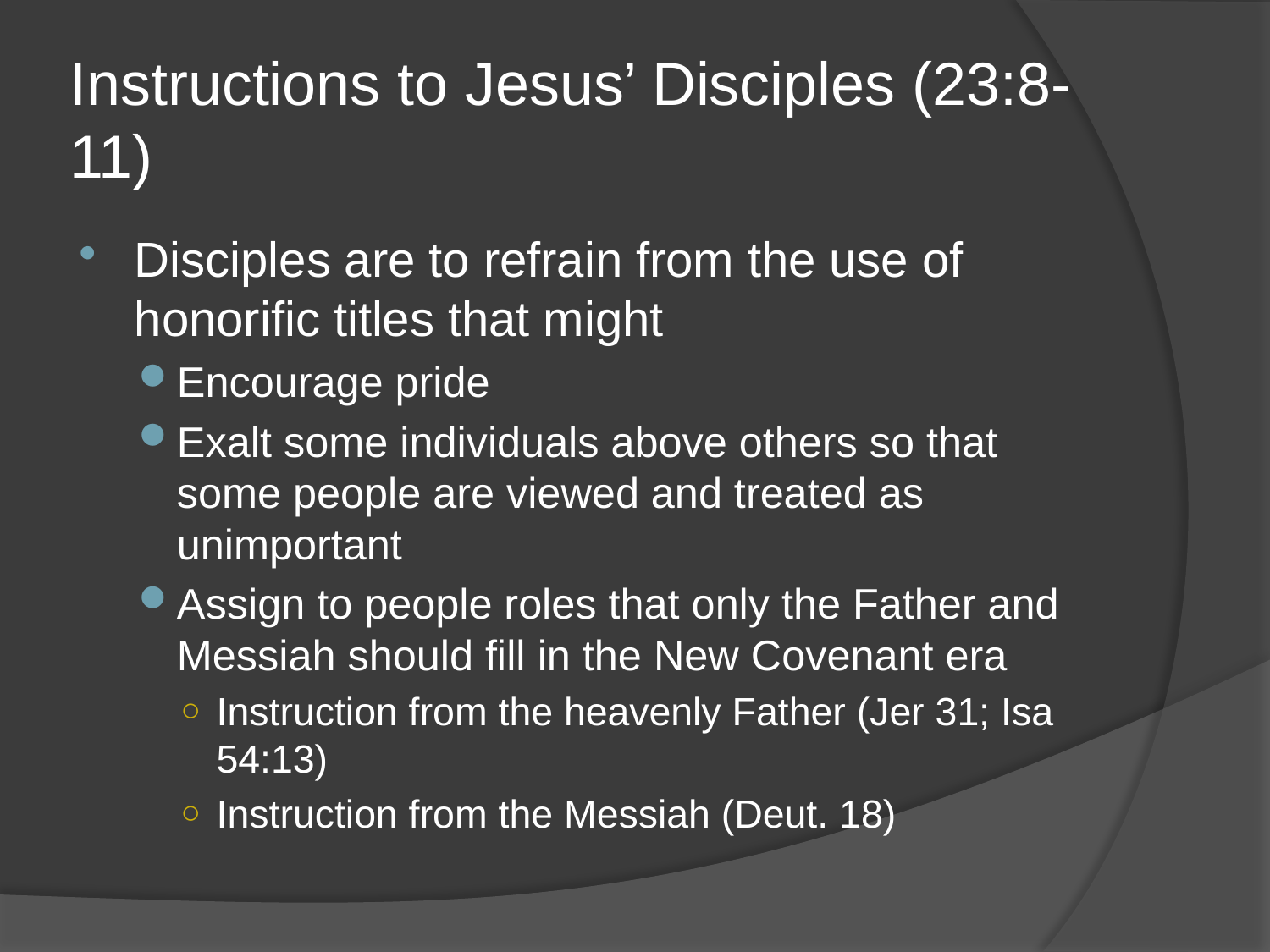

# Instructions to Jesus’ Disciples (23:8-11)
Disciples are to refrain from the use of honorific titles that might
Encourage pride
Exalt some individuals above others so that some people are viewed and treated as unimportant
Assign to people roles that only the Father and Messiah should fill in the New Covenant era
Instruction from the heavenly Father (Jer 31; Isa 54:13)
Instruction from the Messiah (Deut. 18)